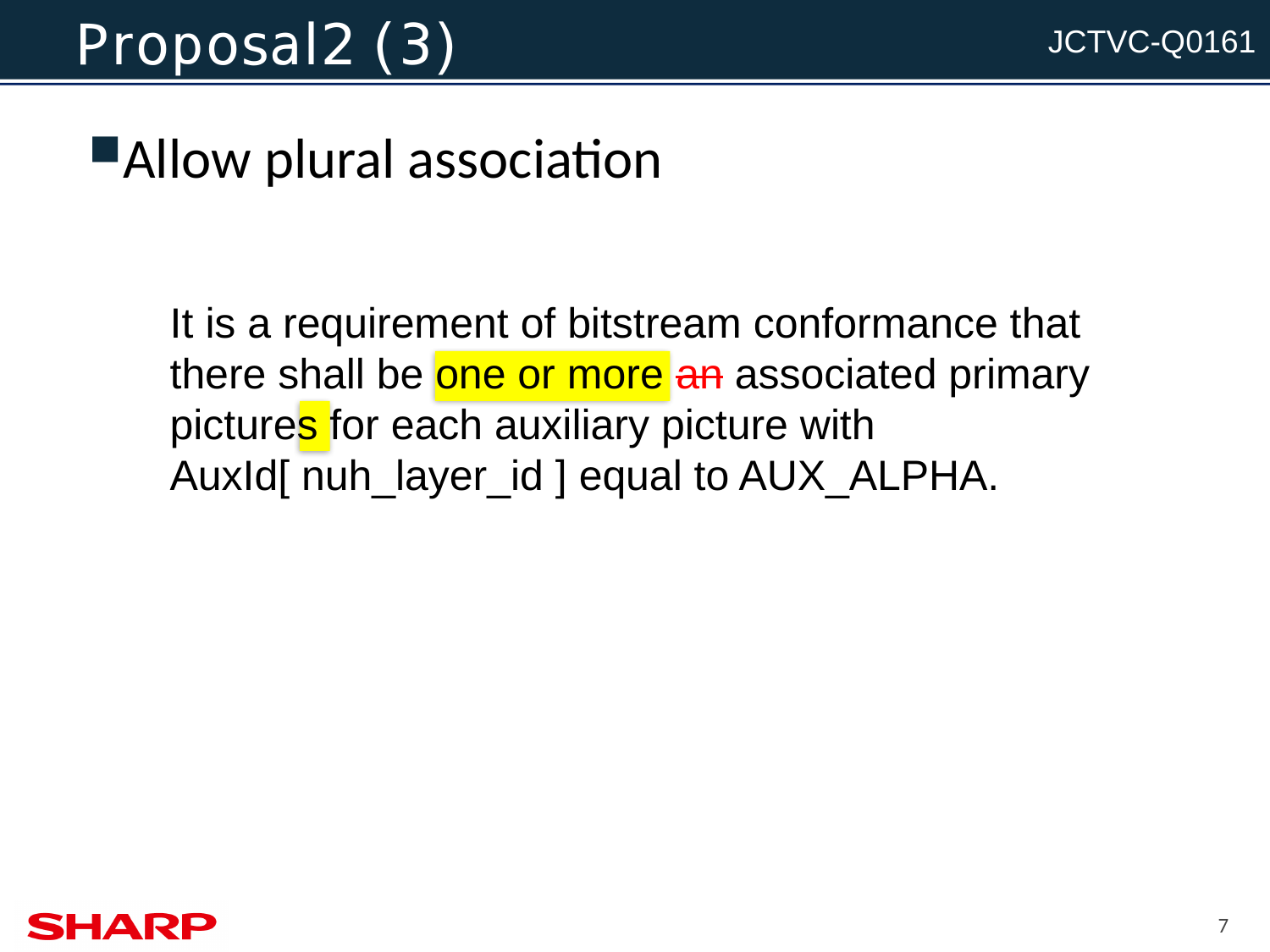

# Proposal2 (3)
Allow plural association
It is a requirement of bitstream conformance that there shall be one or more an associated primary pictures for each auxiliary picture with AuxId[ nuh_layer_id ] equal to AUX_ALPHA.

7